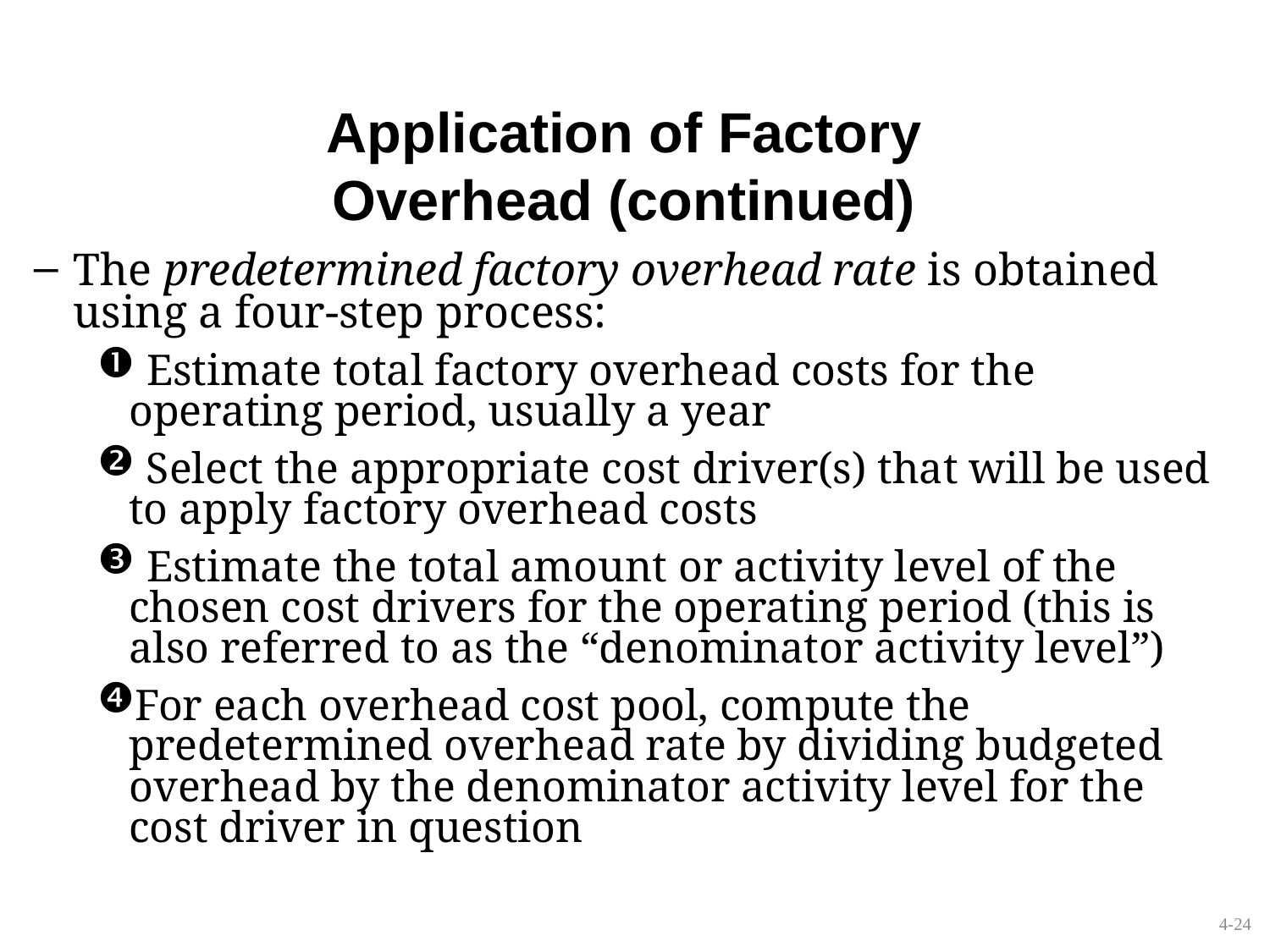

Application of Factory Overhead (continued)

The predetermined factory overhead rate is obtained using a four-step process:
 Estimate total factory overhead costs for the operating period, usually a year
 Select the appropriate cost driver(s) that will be used to apply factory overhead costs
 Estimate the total amount or activity level of the chosen cost drivers for the operating period (this is also referred to as the “denominator activity level”)
For each overhead cost pool, compute the predetermined overhead rate by dividing budgeted overhead by the denominator activity level for the cost driver in question
4-24